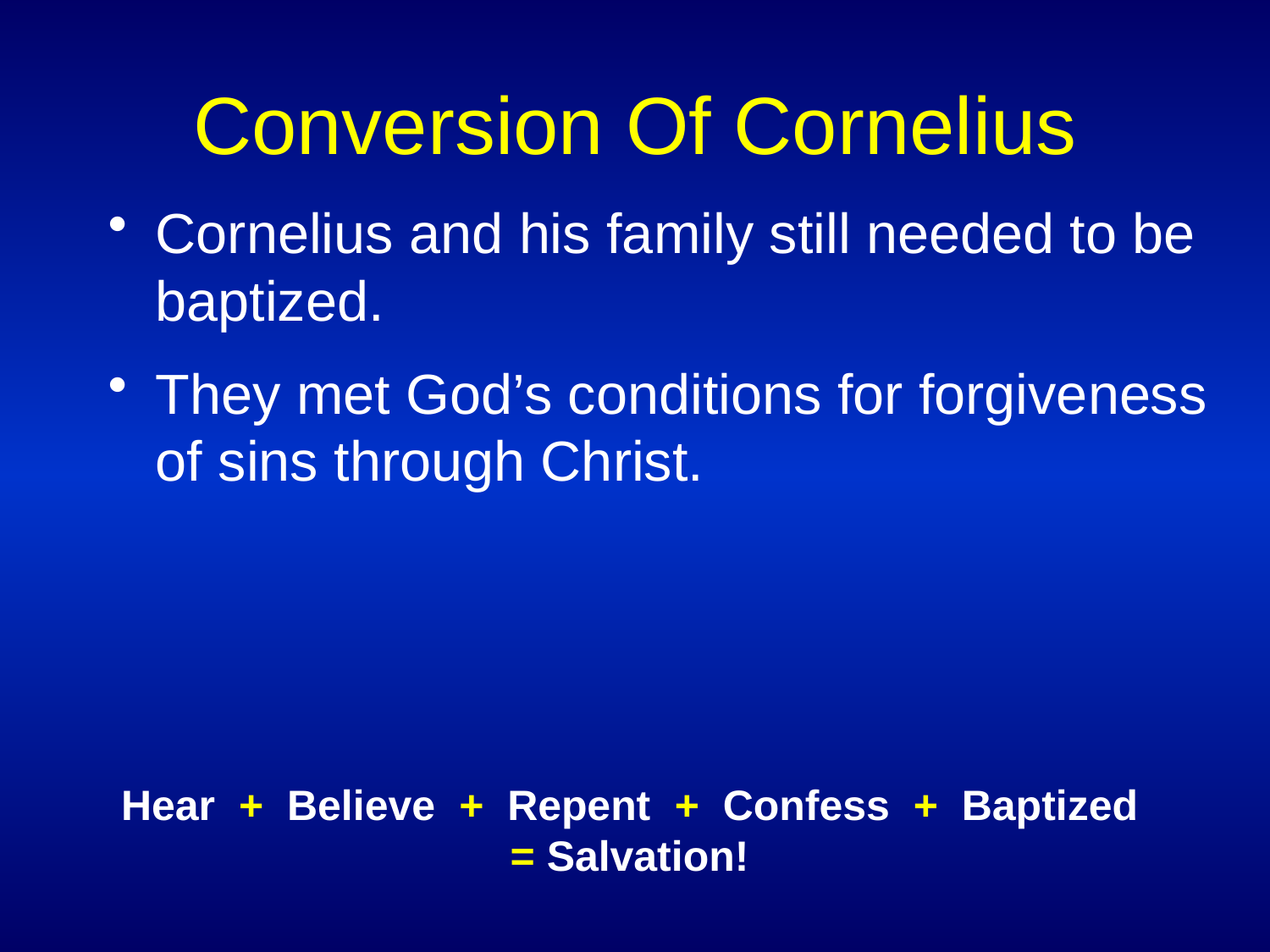

# Conversion Of Cornelius
Cornelius and his family still needed to be baptized.
They met God’s conditions for forgiveness of sins through Christ.
Hear  +  Believe  +  Repent  +  Confess  +  Baptized
= Salvation!